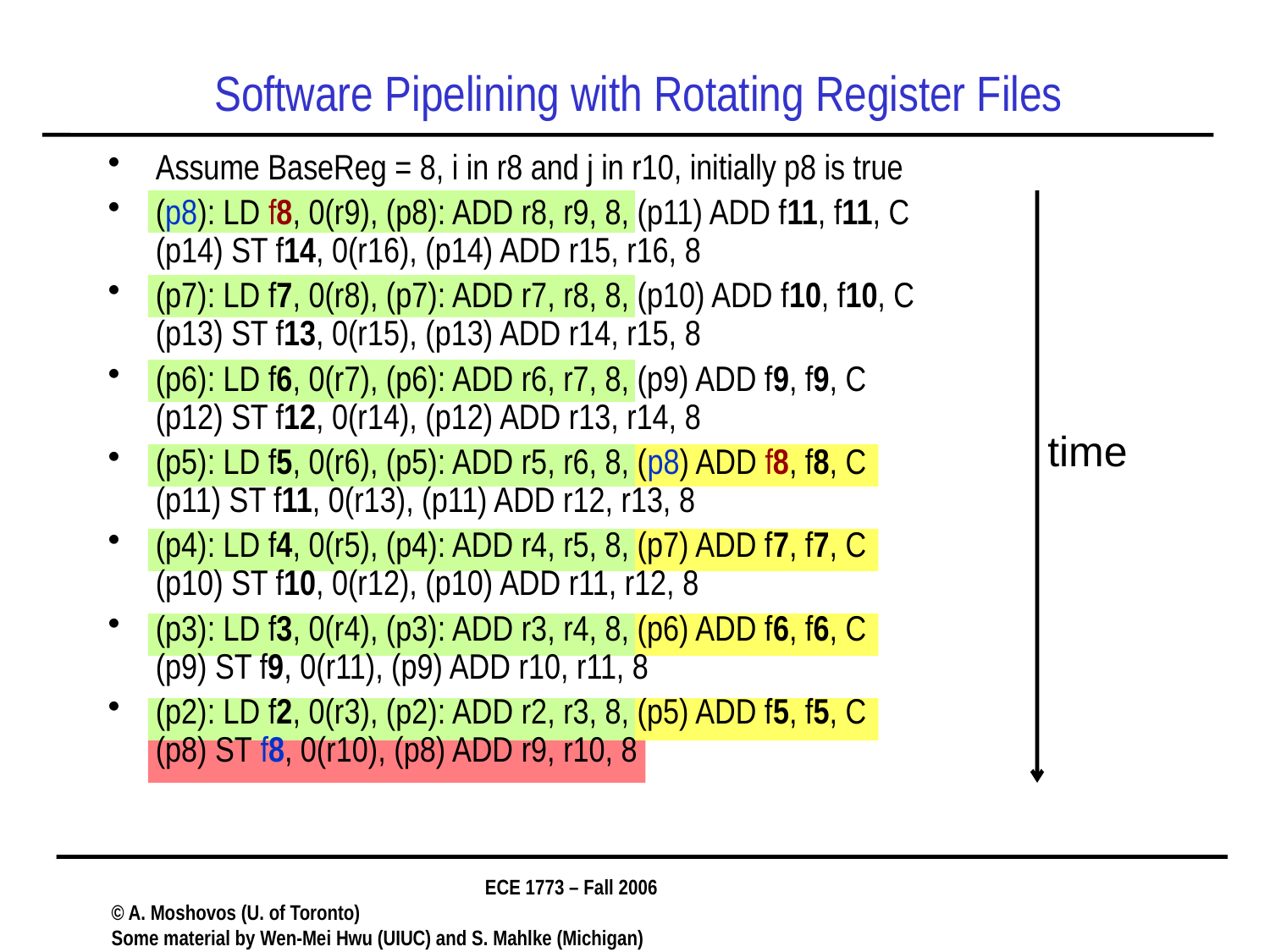

# Software Pipelining with Rotating Register Files
Assume BaseReg = 8, i in r8 and j in r10, initially p8 is true
(p8): LD f8, 0(r9), (p8): ADD r8, r9, 8, (p11) ADD f11, f11, C
(p14) ST f14, 0(r16), (p14) ADD r15, r16, 8
(p7): LD f7, 0(r8), (p7): ADD r7, r8, 8, (p10) ADD f10, f10, C
(p13) ST f13, 0(r15), (p13) ADD r14, r15, 8
(p6): LD f6, 0(r7), (p6): ADD r6, r7, 8, (p9) ADD f9, f9, C
(p12) ST f12, 0(r14), (p12) ADD r13, r14, 8
(p5): LD f5, 0(r6), (p5): ADD r5, r6, 8, (p8) ADD f8, f8, C
(p11) ST f11, 0(r13), (p11) ADD r12, r13, 8
(p4): LD f4, 0(r5), (p4): ADD r4, r5, 8, (p7) ADD f7, f7, C
(p10) ST f10, 0(r12), (p10) ADD r11, r12, 8
(p3): LD f3, 0(r4), (p3): ADD r3, r4, 8, (p6) ADD f6, f6, C
(p9) ST f9, 0(r11), (p9) ADD r10, r11, 8
(p2): LD f2, 0(r3), (p2): ADD r2, r3, 8, (p5) ADD f5, f5, C
(p8) ST f8, 0(r10), (p8) ADD r9, r10, 8

time

ECE 1773 – Fall 2006
© A. Moshovos (U. of Toronto)
Some material by Wen-Mei Hwu (UIUC) and S. Mahlke (Michigan)